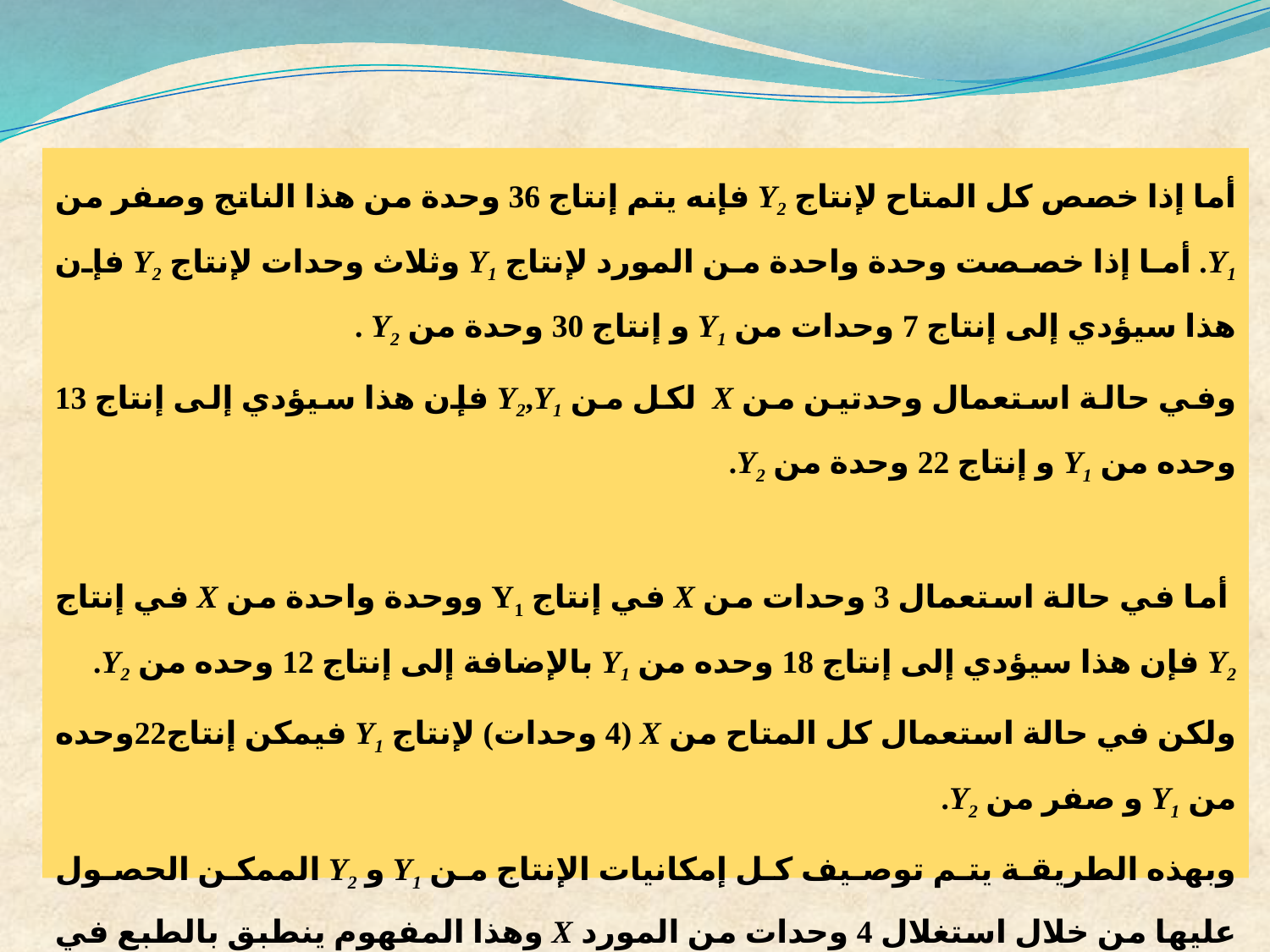

أما إذا خصص كل المتاح لإنتاج Y2 فإنه يتم إنتاج 36 وحدة من هذا الناتج وصفر من Y1. أما إذا خصصت وحدة واحدة من المورد لإنتاج Y1 وثلاث وحدات لإنتاج Y2 فإن هذا سيؤدي إلى إنتاج 7 وحدات من Y1 و إنتاج 30 وحدة من Y2 .
وفي حالة استعمال وحدتين من X  لكل من Y2,Y1 فإن هذا سيؤدي إلى إنتاج 13 وحده من Y1 و إنتاج 22 وحدة من Y2.

 أما في حالة استعمال 3 وحدات من X في إنتاج Y1 ووحدة واحدة من X في إنتاج Y2 فإن هذا سيؤدي إلى إنتاج 18 وحده من Y1 بالإضافة إلى إنتاج 12 وحده من Y2.
ولكن في حالة استعمال كل المتاح من X (4 وحدات) لإنتاج Y1 فيمكن إنتاج22وحده من Y1 و صفر من Y2.
وبهذه الطريقة يتم توصيف كل إمكانيات الإنتاج من Y1 و Y2 الممكن الحصول عليها من خلال استغلال 4 وحدات من المورد X وهذا المفهوم ينطبق بالطبع في حالة توفر 7 وحدات من المورد X ويراد توزيعها على إنتاج Y2,Y1 .